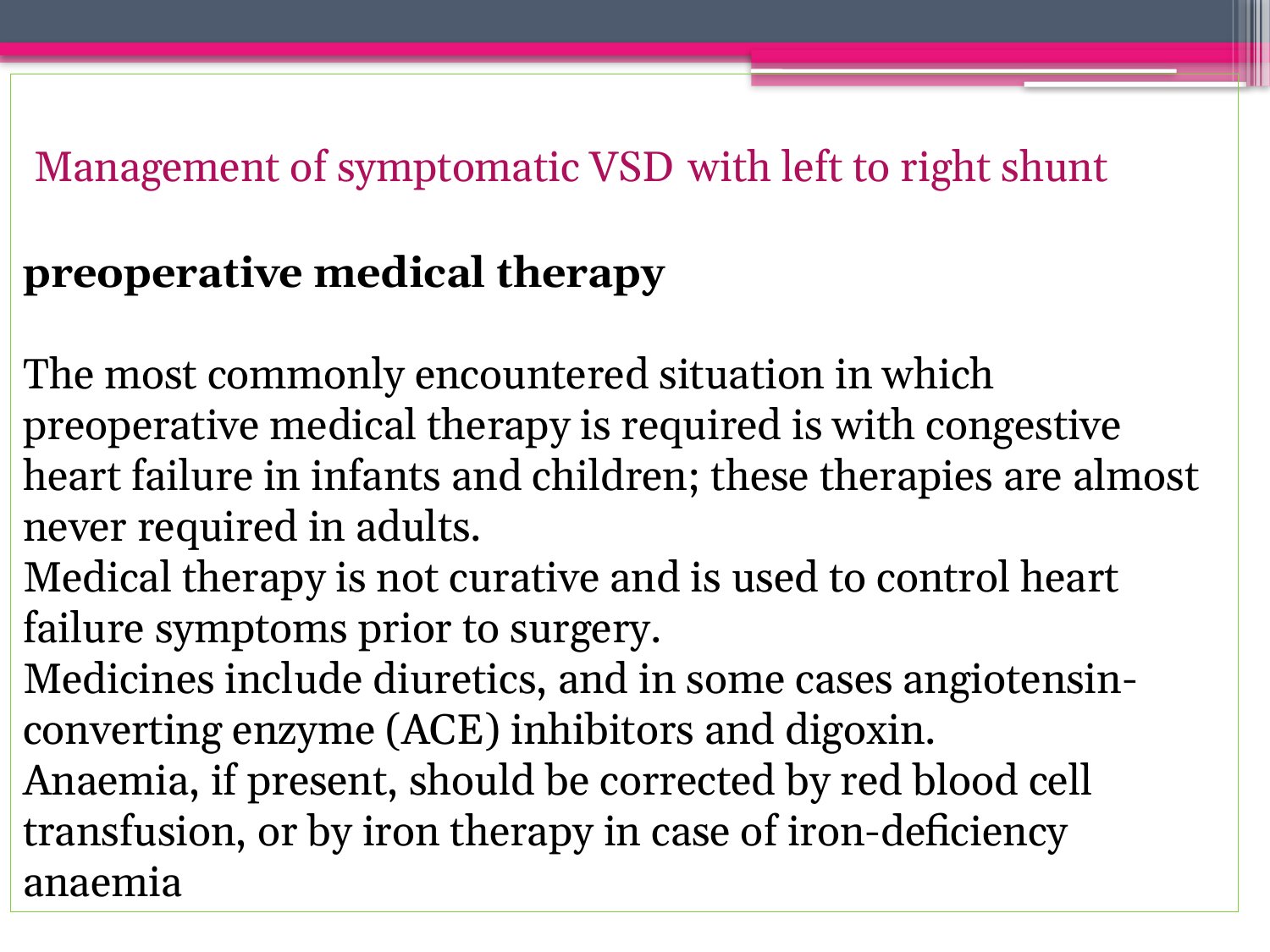

Management of symptomatic VSD with left to right shunt
preoperative medical therapy

The most commonly encountered situation in which preoperative medical therapy is required is with congestive heart failure in infants and children; these therapies are almost never required in adults.
Medical therapy is not curative and is used to control heart failure symptoms prior to surgery.
Medicines include diuretics, and in some cases angiotensin-converting enzyme (ACE) inhibitors and digoxin.
Anaemia, if present, should be corrected by red blood cell transfusion, or by iron therapy in case of iron-deficiency anaemia